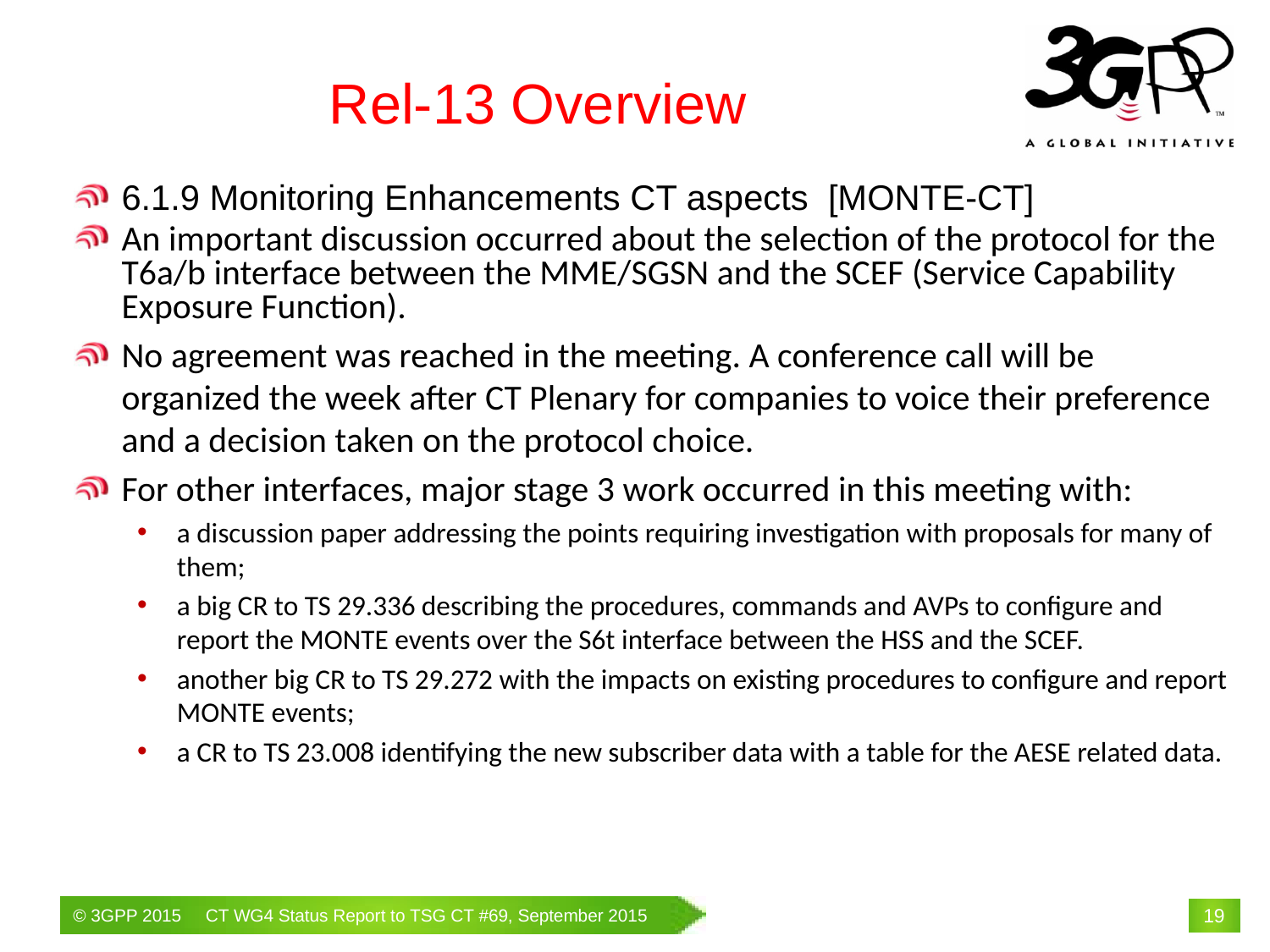

# Rel-13 Overview
6.1.9 Monitoring Enhancements CT aspects  [MONTE-CT]
An important discussion occurred about the selection of the protocol for the T6a/b interface between the MME/SGSN and the SCEF (Service Capability Exposure Function).
No agreement was reached in the meeting. A conference call will be organized the week after CT Plenary for companies to voice their preference and a decision taken on the protocol choice.
For other interfaces, major stage 3 work occurred in this meeting with:
a discussion paper addressing the points requiring investigation with proposals for many of them;
a big CR to TS 29.336 describing the procedures, commands and AVPs to configure and report the MONTE events over the S6t interface between the HSS and the SCEF.
another big CR to TS 29.272 with the impacts on existing procedures to configure and report MONTE events;
a CR to TS 23.008 identifying the new subscriber data with a table for the AESE related data.